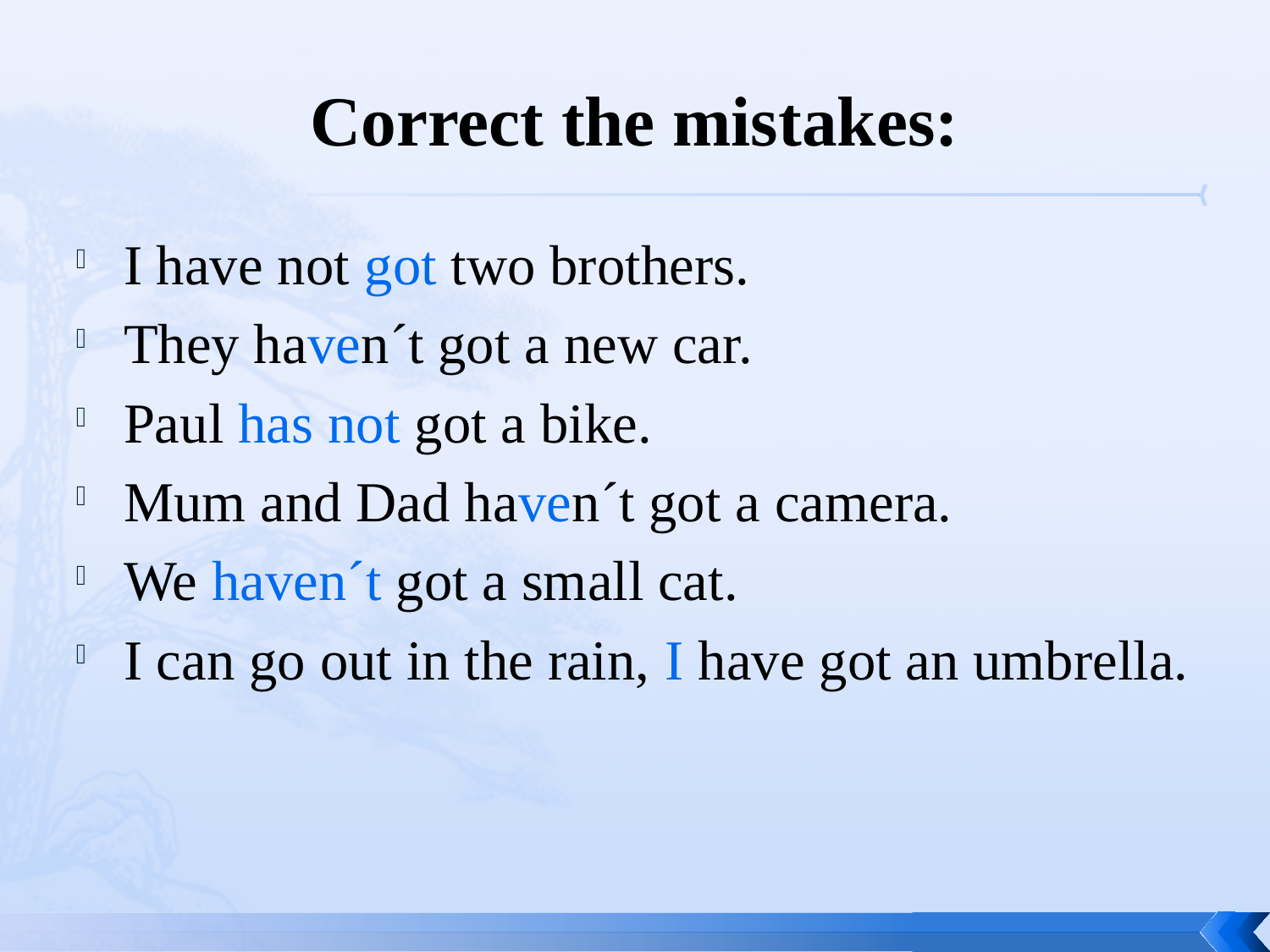

# Correct the mistakes:
I have not got two brothers.
They haven´t got a new car.
Paul has not got a bike.
Mum and Dad haven´t got a camera.
We haven´t got a small cat.
I can go out in the rain, I have got an umbrella.